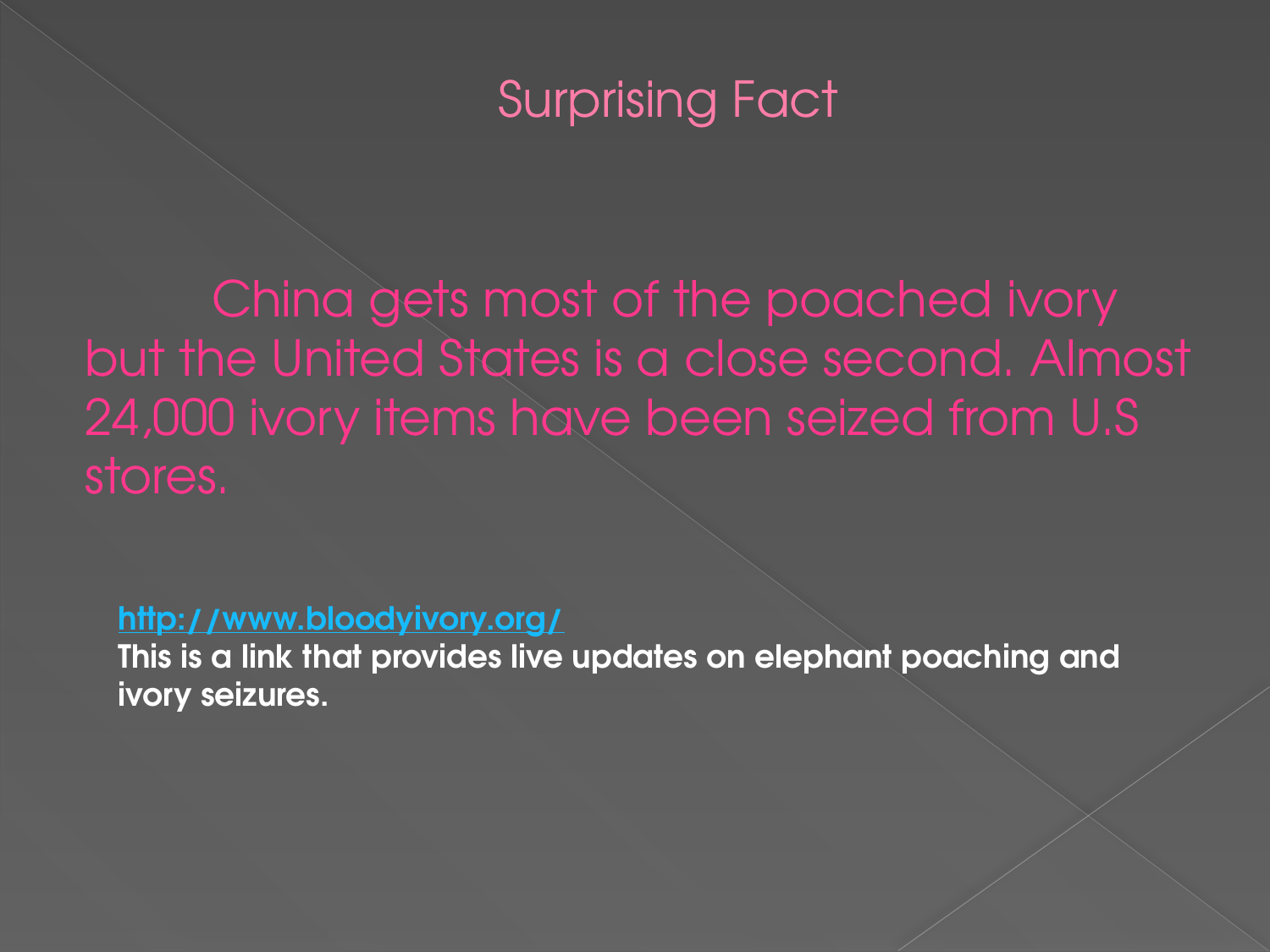

# Surprising Fact
	China gets most of the poached ivory but the United States is a close second. Almost 24,000 ivory items have been seized from U.S stores.
http://www.bloodyivory.org/
This is a link that provides live updates on elephant poaching and ivory seizures.